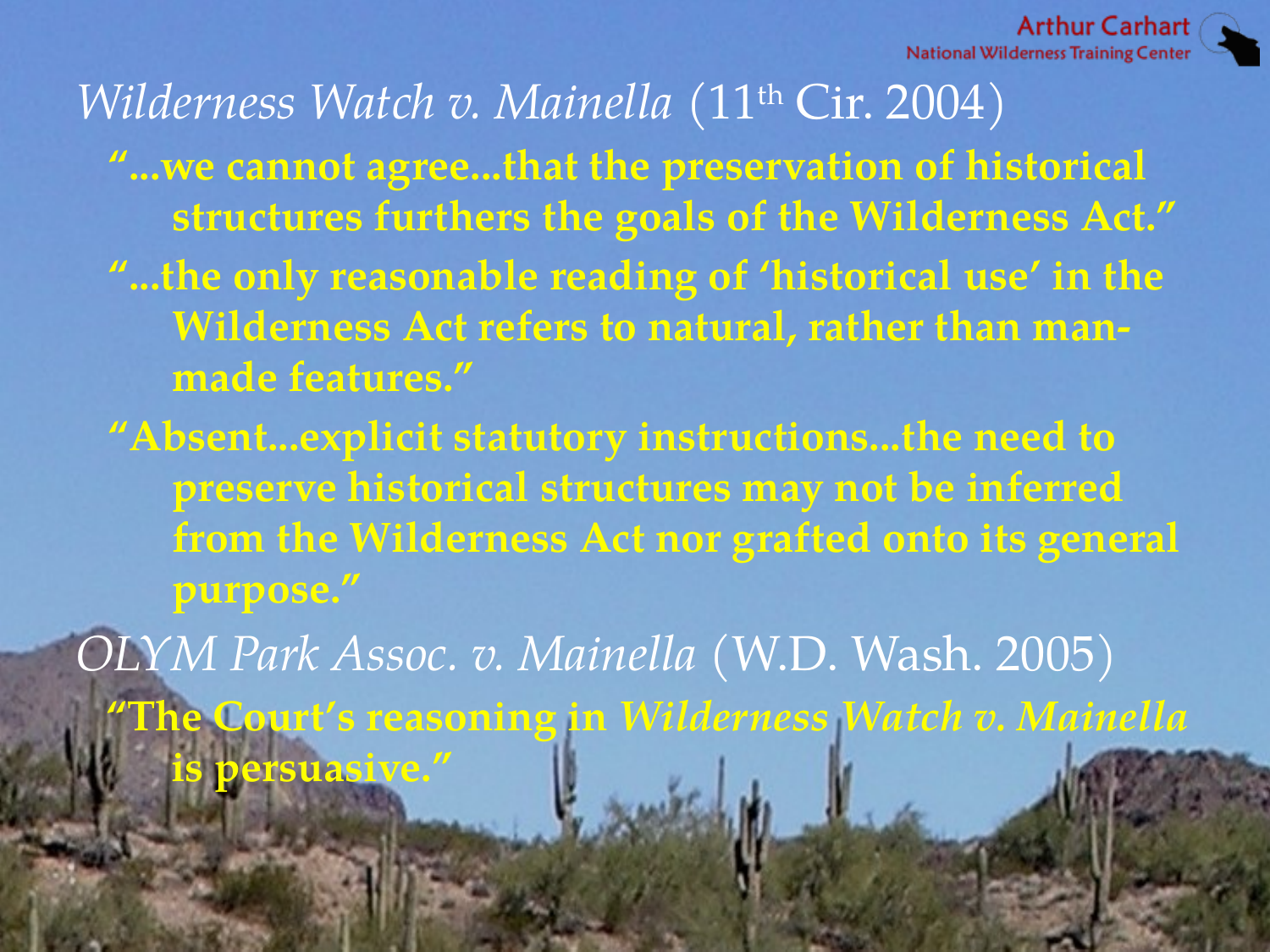

# Court cases
Wilderness Watch v. Mainella (11th Cir. 2004)
“...we cannot agree...that the preservation of historical structures furthers the goals of the Wilderness Act.”
“...the only reasonable reading of ‘historical use’ in the Wilderness Act refers to natural, rather than man-made features.”
“Absent...explicit statutory instructions...the need to preserve historical structures may not be inferred from the Wilderness Act nor grafted onto its general purpose.”
OLYM Park Assoc. v. Mainella (W.D. Wash. 2005)
“The Court’s reasoning in Wilderness Watch v. Mainella is persuasive.”